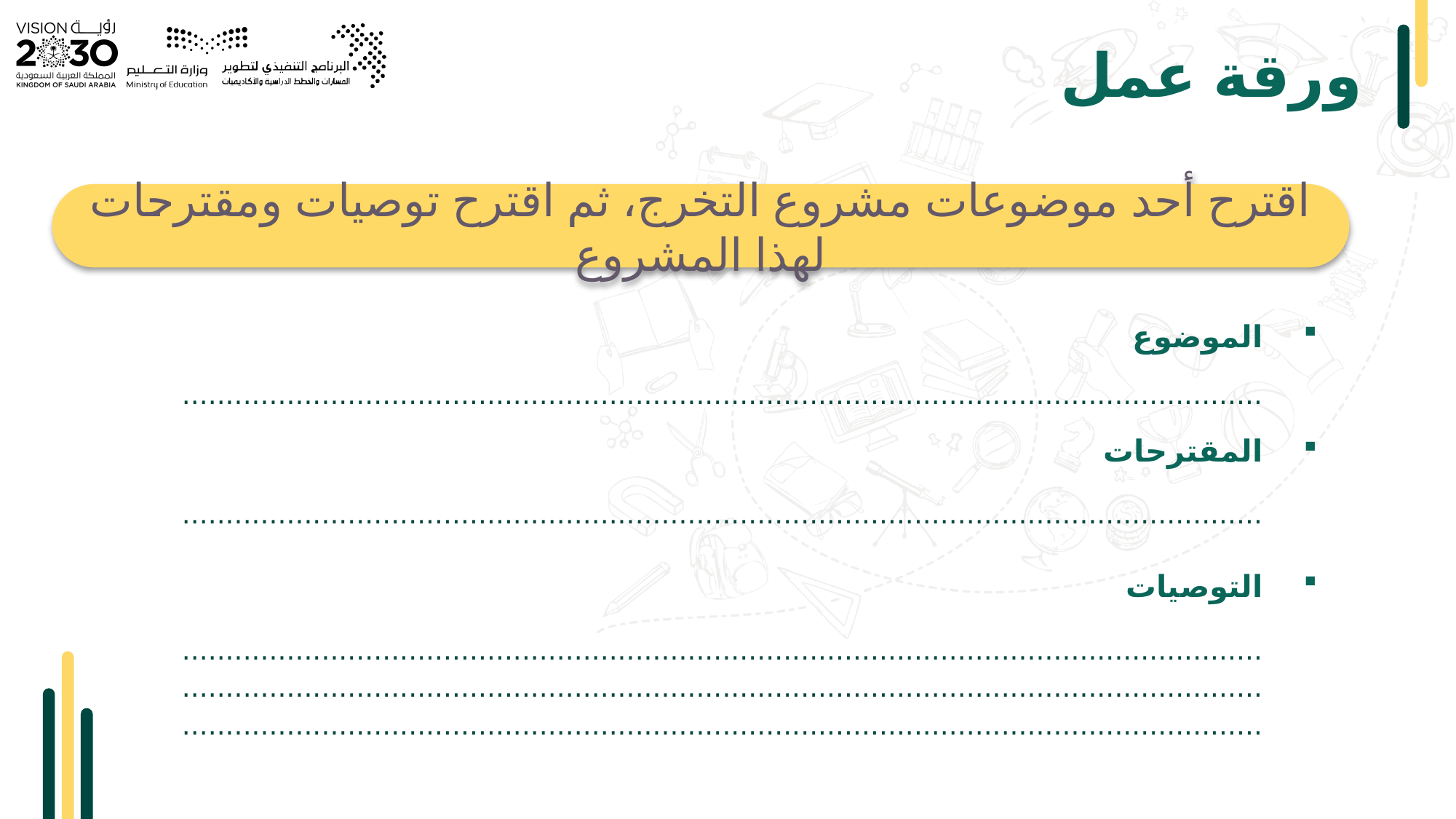

# ورقة عمل

اقترح أحد موضوعات مشروع التخرج، ثم اقترح توصيات ومقترحات لهذا المشروع
الموضوع
............................................................................................................................
المقترحات
............................................................................................................................
التوصيات
....................................................................................................................................................................................................................................................................................................................................................................................